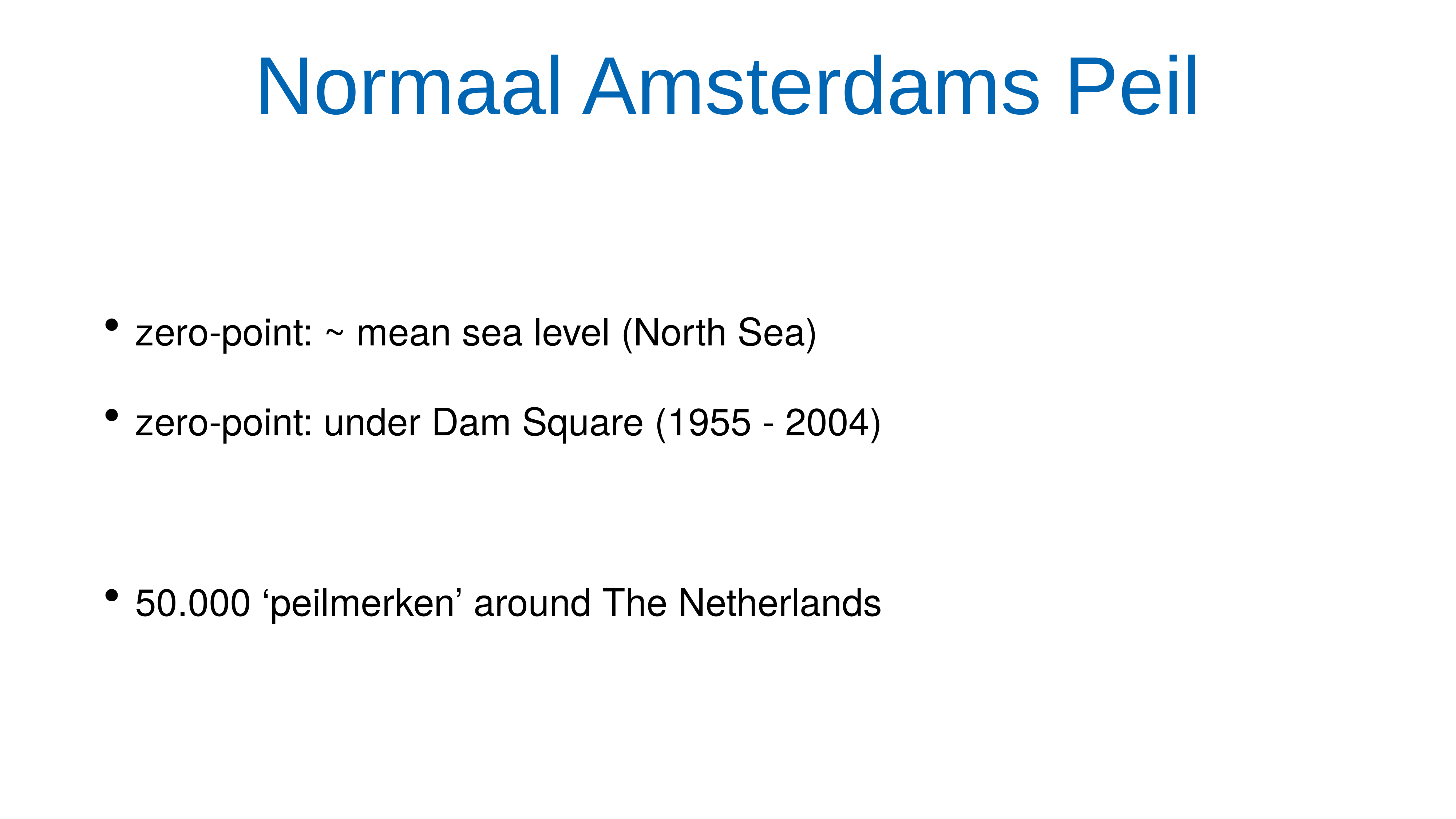

# Normaal Amsterdams Peil
zero-point: ~ mean sea level (North Sea)
zero-point: under Dam Square (1955 - 2004)

50.000 ‘peilmerken’ around The Netherlands